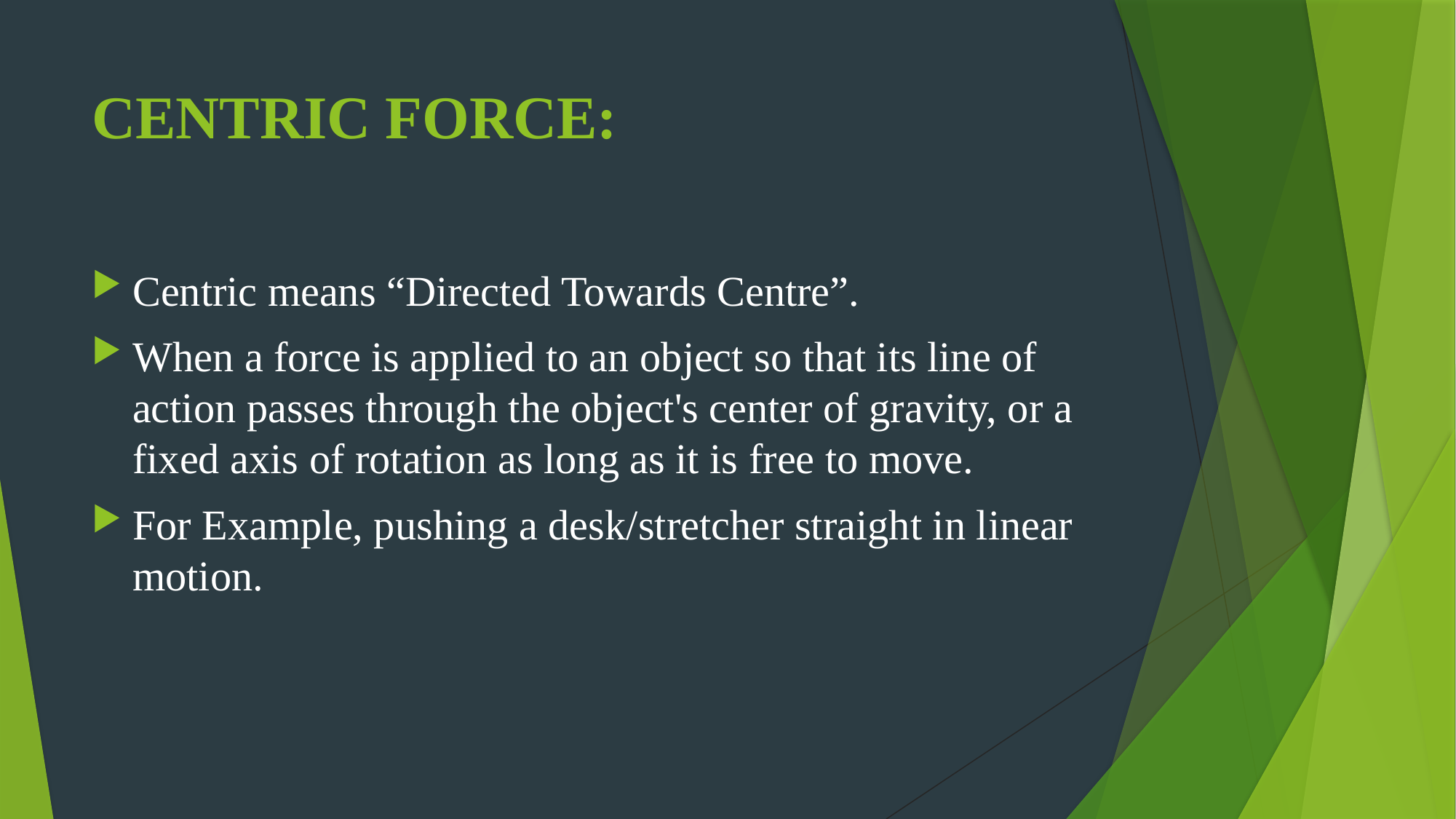

# CENTRIC FORCE:
Centric means “Directed Towards Centre”.
When a force is applied to an object so that its line of action passes through the object's center of gravity, or a fixed axis of rotation as long as it is free to move.
For Example, pushing a desk/stretcher straight in linear motion.